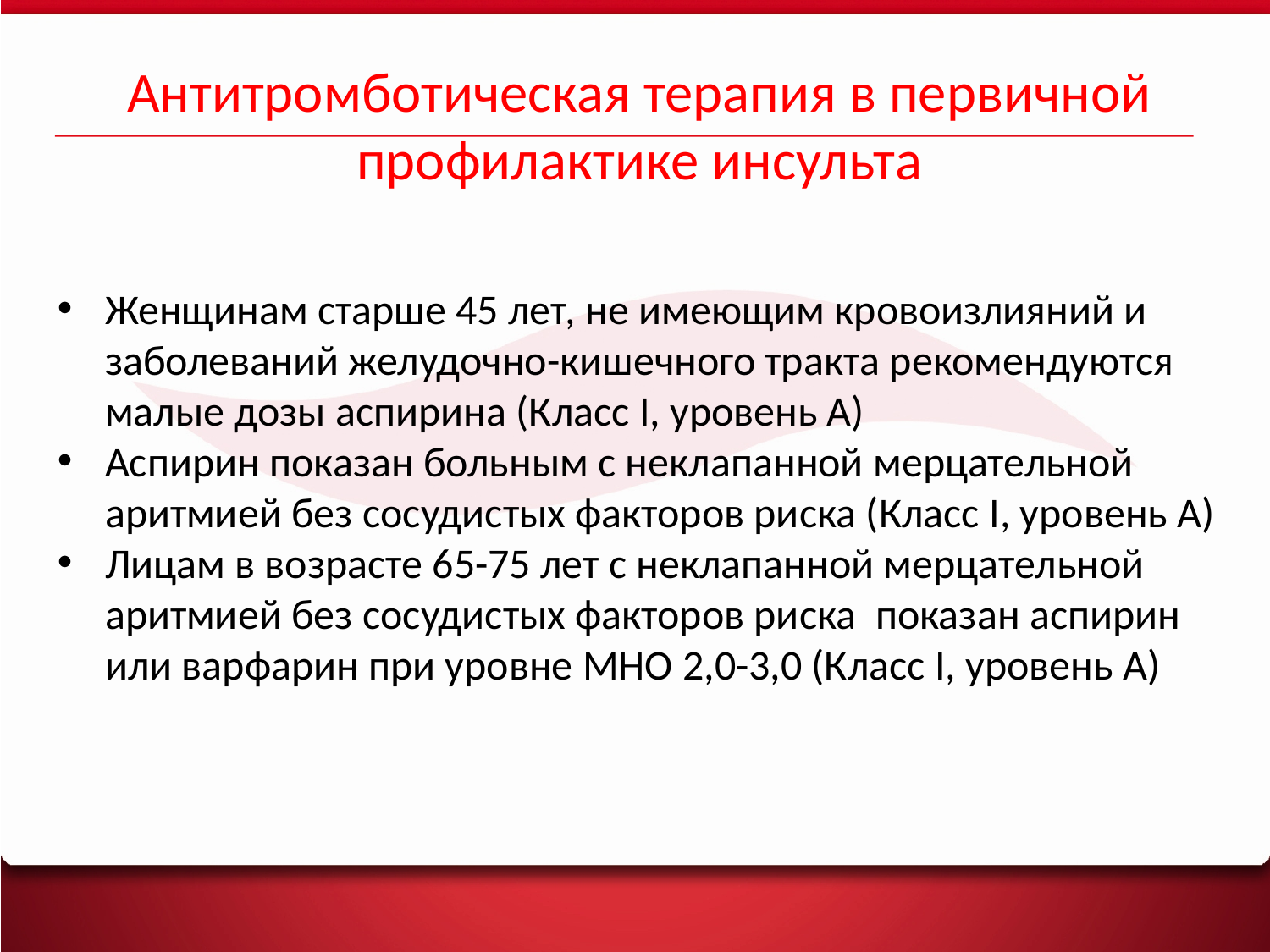

Антитромботическая терапия в первичной профилактике инсульта
Женщинам старше 45 лет, не имеющим кровоизлияний и заболеваний желудочно-кишечного тракта рекомендуются малые дозы аспирина (Класс I, уровень А)
Аспирин показан больным с неклапанной мерцательной аритмией без сосудистых факторов риска (Класс I, уровень А)
Лицам в возрасте 65-75 лет с неклапанной мерцательной аритмией без сосудистых факторов риска  показан аспирин или варфарин при уровне МНО 2,0-3,0 (Класс I, уровень А)